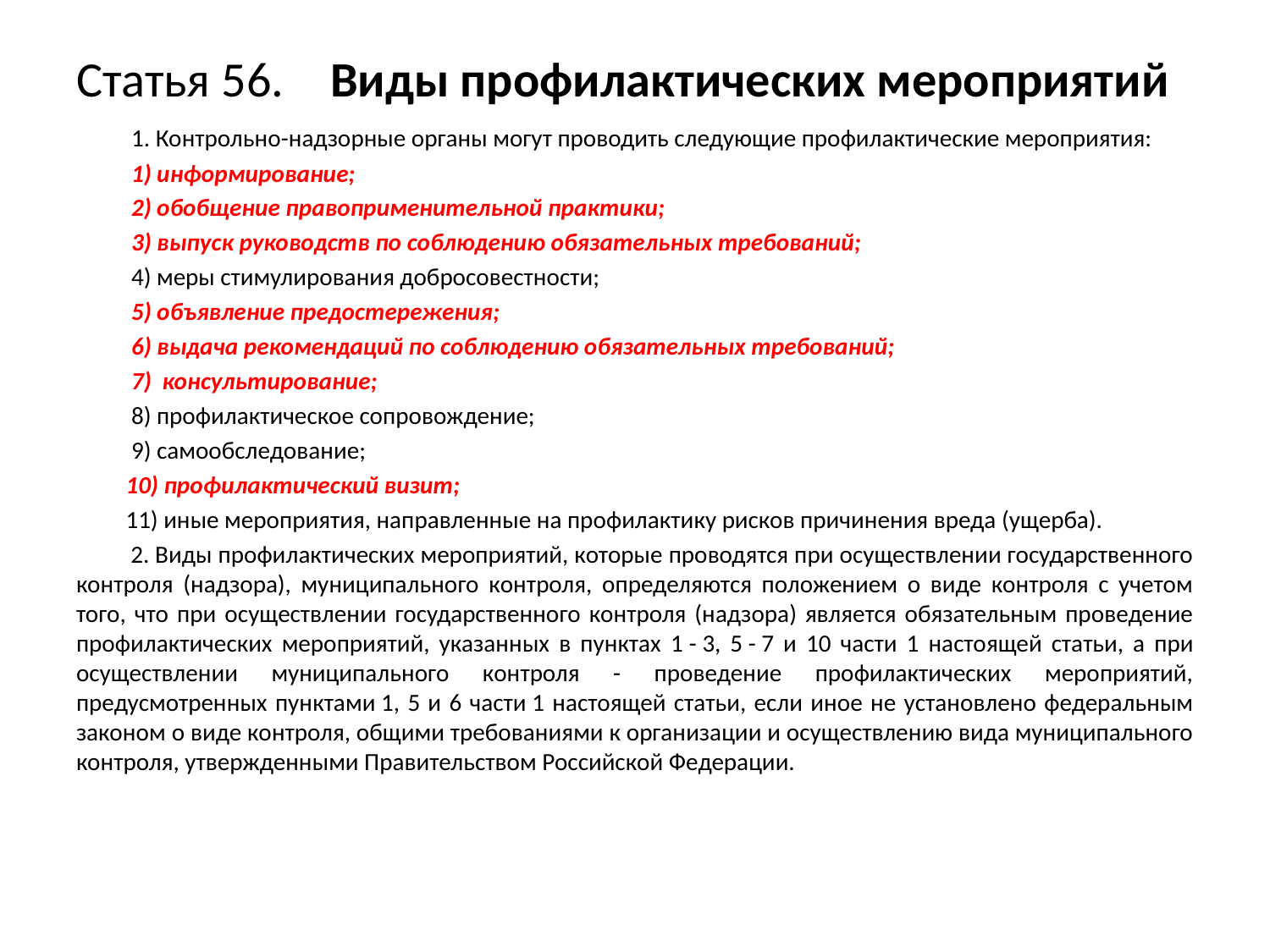

# Статья 56.	Виды профилактических мероприятий
          1. Контрольно-надзорные органы могут проводить следующие профилактические мероприятия:
          1) информирование;
          2) обобщение правоприменительной практики;
          3) выпуск руководств по соблюдению обязательных требований;
          4) меры стимулирования добросовестности;
          5) объявление предостережения;
          6) выдача рекомендаций по соблюдению обязательных требований;
          7)  консультирование;
          8) профилактическое сопровождение;
          9) самообследование;
         10) профилактический визит;
         11) иные мероприятия, направленные на профилактику рисков причинения вреда (ущерба).
         2. Виды профилактических мероприятий, которые проводятся при осуществлении государственного контроля (надзора), муниципального контроля, определяются положением о виде контроля с учетом того, что при осуществлении государственного контроля (надзора) является обязательным проведение профилактических мероприятий, указанных в пунктах 1 - 3, 5 - 7 и 10 части 1 настоящей статьи, а при осуществлении муниципального контроля - проведение профилактических мероприятий, предусмотренных пунктами 1, 5 и 6 части 1 настоящей статьи, если иное не установлено федеральным законом о виде контроля, общими требованиями к организации и осуществлению вида муниципального контроля, утвержденными Правительством Российской Федерации.